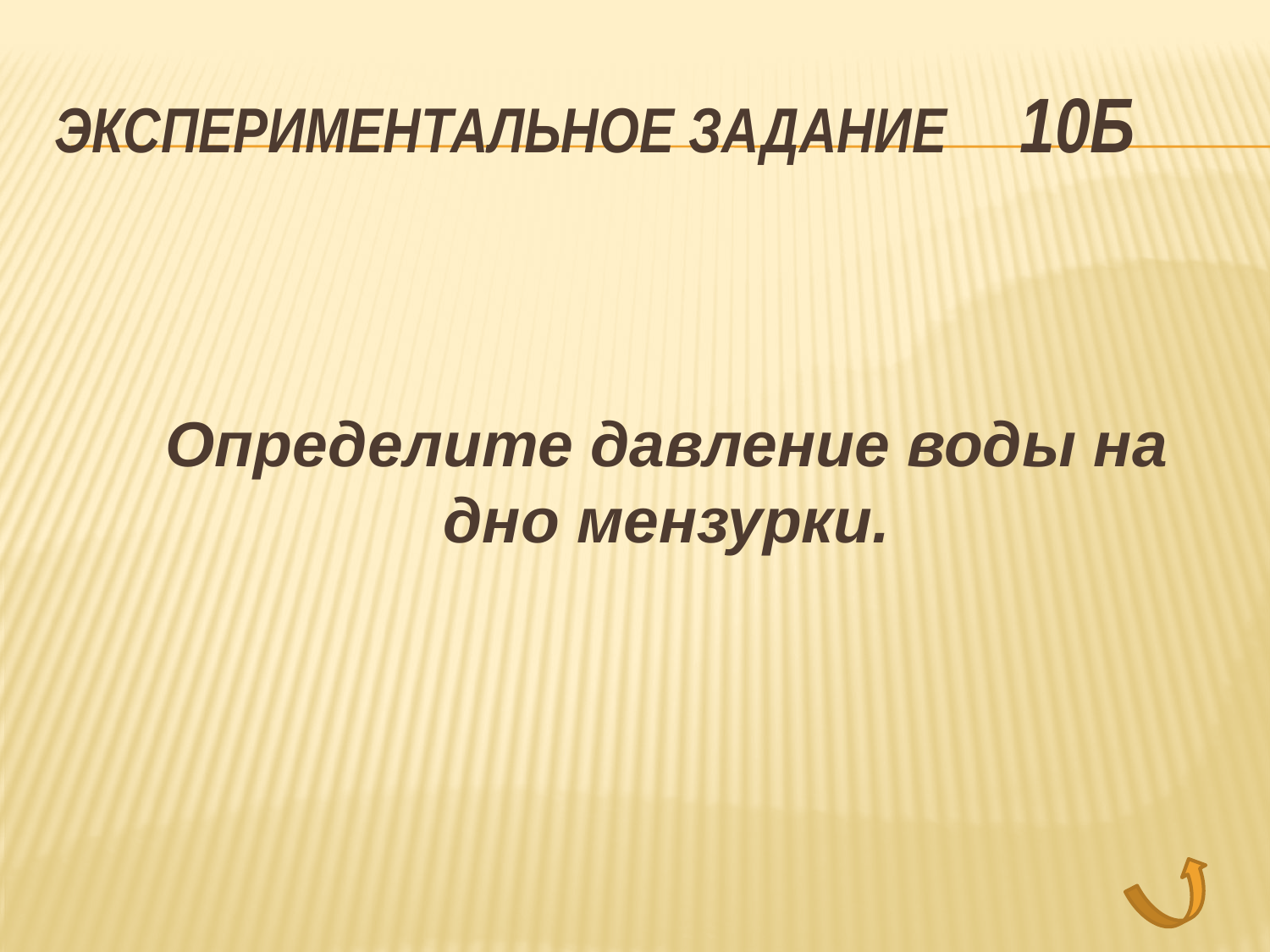

# Экспериментальное задание     10Б
	Определите давление воды на дно мензурки.